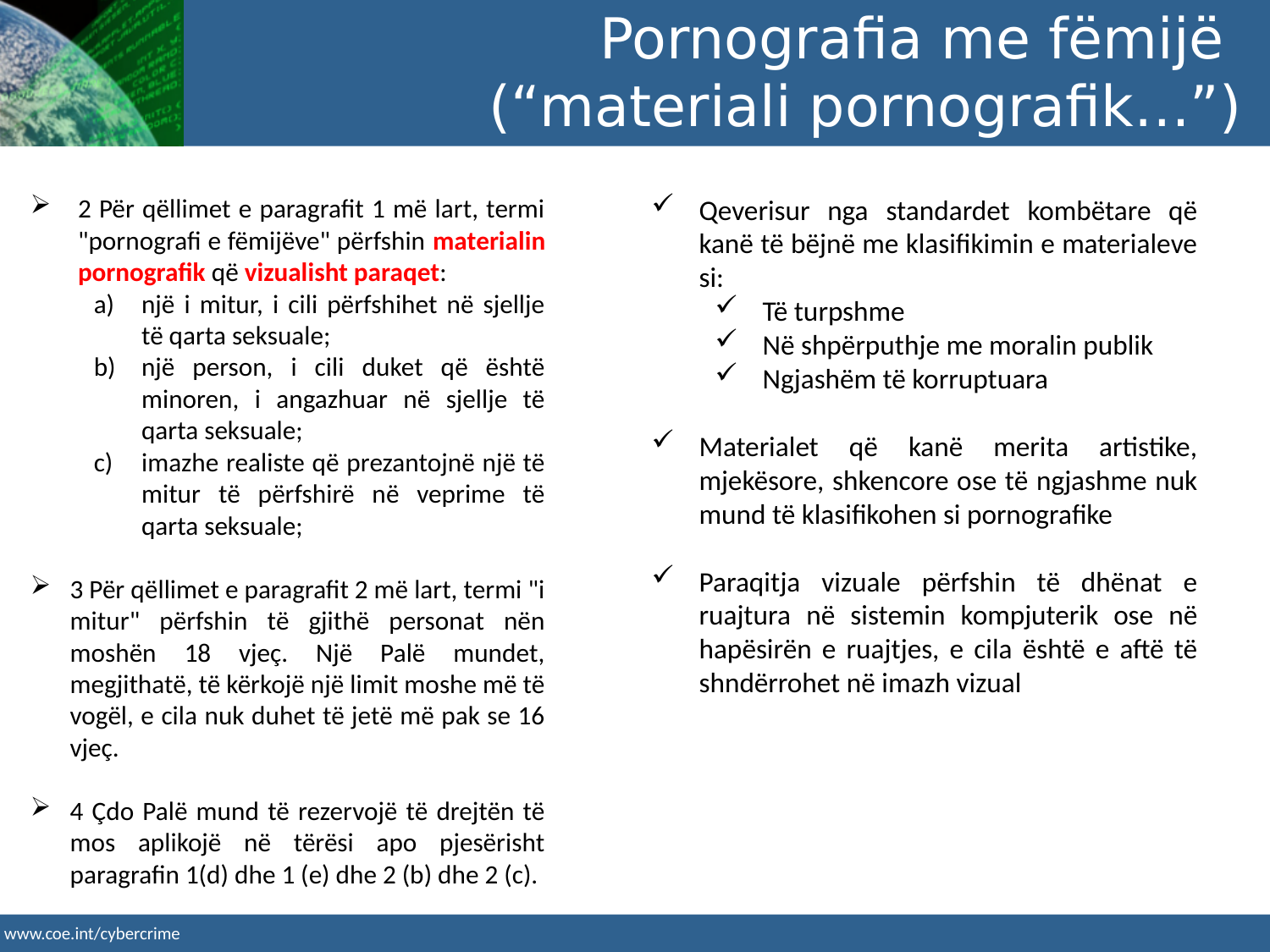

Pornografia me fëmijë
(“materiali pornografik…”)
2 Për qëllimet e paragrafit 1 më lart, termi "pornografi e fëmijëve" përfshin materialin pornografik që vizualisht paraqet:
një i mitur, i cili përfshihet në sjellje të qarta seksuale;
një person, i cili duket që është minoren, i angazhuar në sjellje të qarta seksuale;
imazhe realiste që prezantojnë një të mitur të përfshirë në veprime të qarta seksuale;

3 Për qëllimet e paragrafit 2 më lart, termi "i mitur" përfshin të gjithë personat nën moshën 18 vjeç. Një Palë mundet, megjithatë, të kërkojë një limit moshe më të vogël, e cila nuk duhet të jetë më pak se 16 vjeç.

4 Çdo Palë mund të rezervojë të drejtën të mos aplikojë në tërësi apo pjesërisht paragrafin 1(d) dhe 1 (e) dhe 2 (b) dhe 2 (c).
Qeverisur nga standardet kombëtare që kanë të bëjnë me klasifikimin e materialeve si:
Të turpshme
Në shpërputhje me moralin publik
Ngjashëm të korruptuara

Materialet që kanë merita artistike, mjekësore, shkencore ose të ngjashme nuk mund të klasifikohen si pornografike

Paraqitja vizuale përfshin të dhënat e ruajtura në sistemin kompjuterik ose në hapësirën e ruajtjes, e cila është e aftë të shndërrohet në imazh vizual